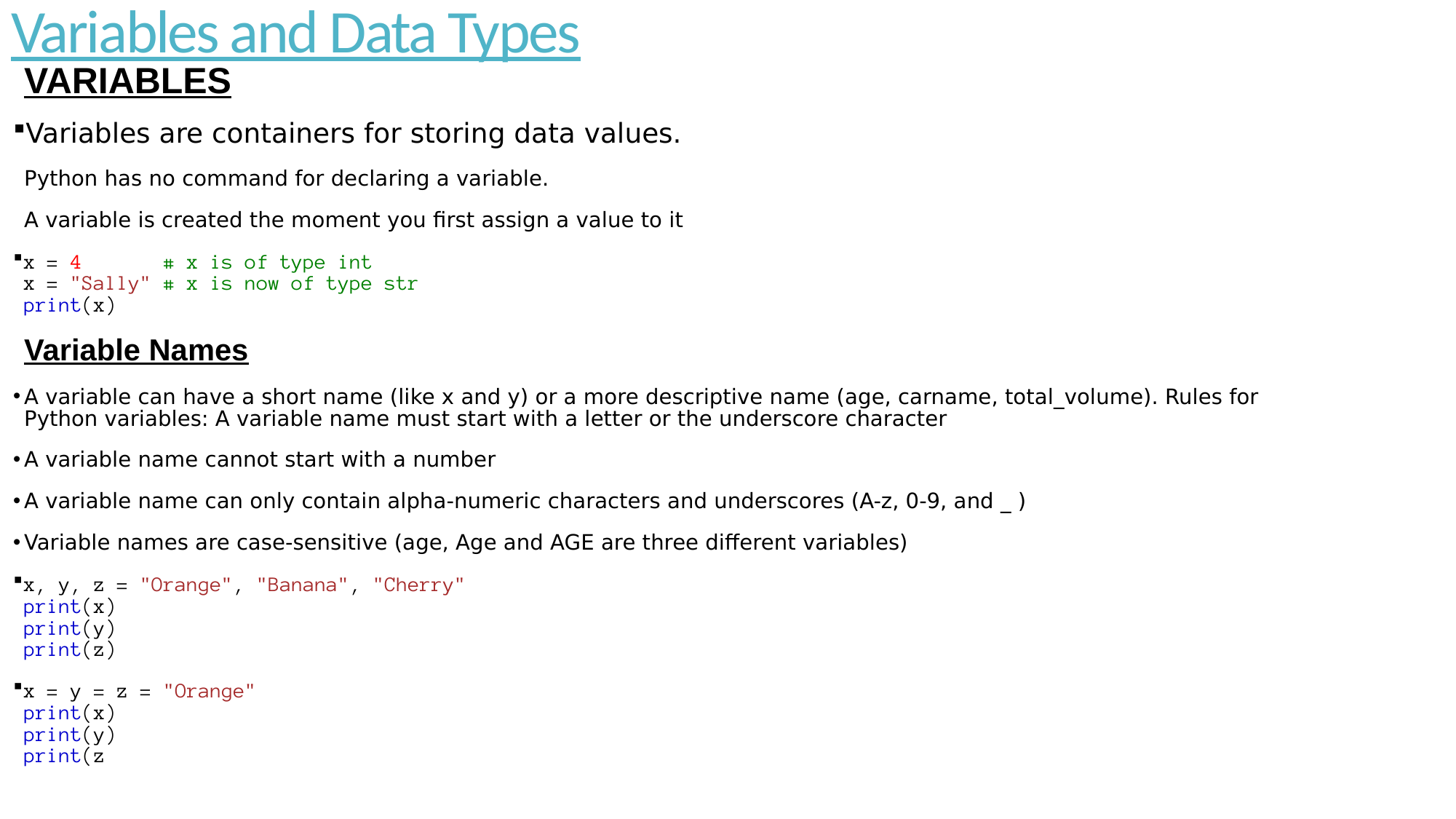

# Variables and Data Types
VARIABLES
Variables are containers for storing data values.
Python has no command for declaring a variable.
A variable is created the moment you first assign a value to it
x = 4       # x is of type int
x = "Sally" # x is now of type str
print(x)
Variable Names
A variable can have a short name (like x and y) or a more descriptive name (age, carname, total_volume). Rules for Python variables: A variable name must start with a letter or the underscore character
A variable name cannot start with a number
A variable name can only contain alpha-numeric characters and underscores (A-z, 0-9, and _ )
Variable names are case-sensitive (age, Age and AGE are three different variables)
x, y, z = "Orange", "Banana", "Cherry"
print(x)
print(y)
print(z)
x = y = z = "Orange"
print(x)
print(y)
print(z